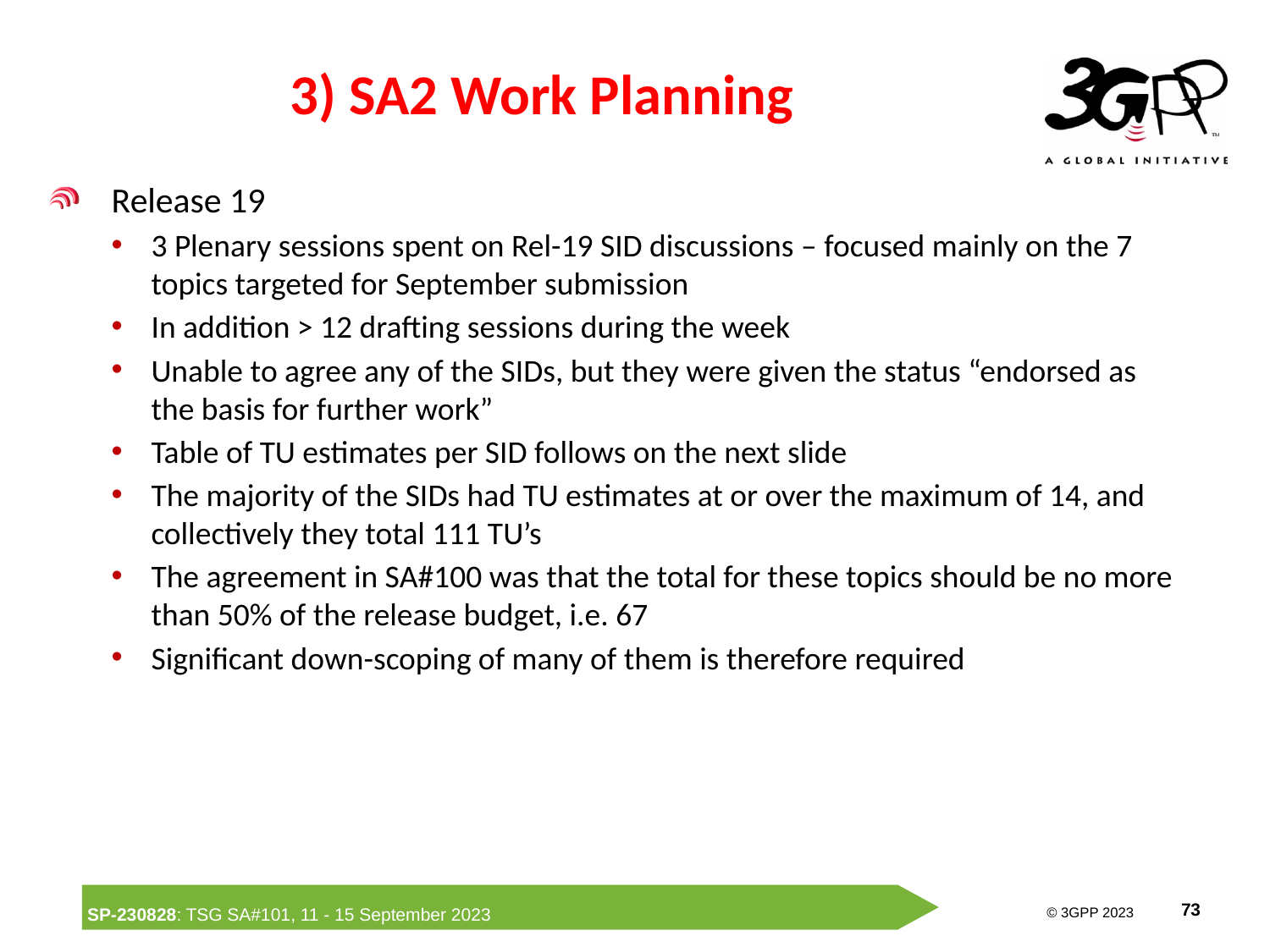

# 3) SA2 Work Planning
Release 19
3 Plenary sessions spent on Rel-19 SID discussions – focused mainly on the 7 topics targeted for September submission
In addition > 12 drafting sessions during the week
Unable to agree any of the SIDs, but they were given the status “endorsed as the basis for further work”
Table of TU estimates per SID follows on the next slide
The majority of the SIDs had TU estimates at or over the maximum of 14, and collectively they total 111 TU’s
The agreement in SA#100 was that the total for these topics should be no more than 50% of the release budget, i.e. 67
Significant down-scoping of many of them is therefore required